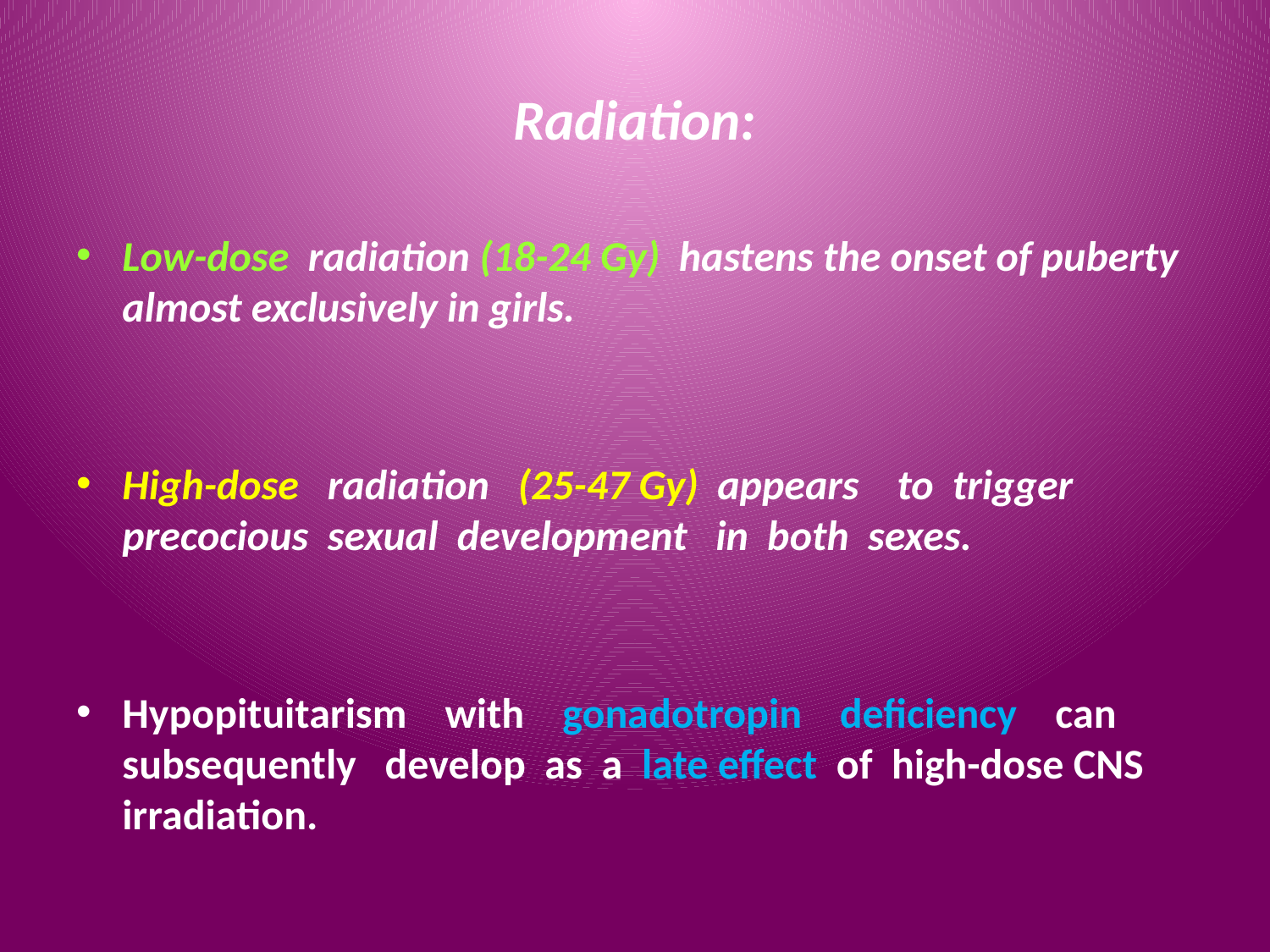

# Radiation:
Low-dose  radiation (18-24 Gy)  hastens the onset of puberty almost exclusively in girls.

High-dose   radiation   (25-47 Gy)  appears    to  trigger precocious  sexual  development   in  both  sexes.

Hypopituitarism    with    gonadotropin    deficiency    can subsequently   develop  as  a  late effect  of  high-dose CNS irradiation.